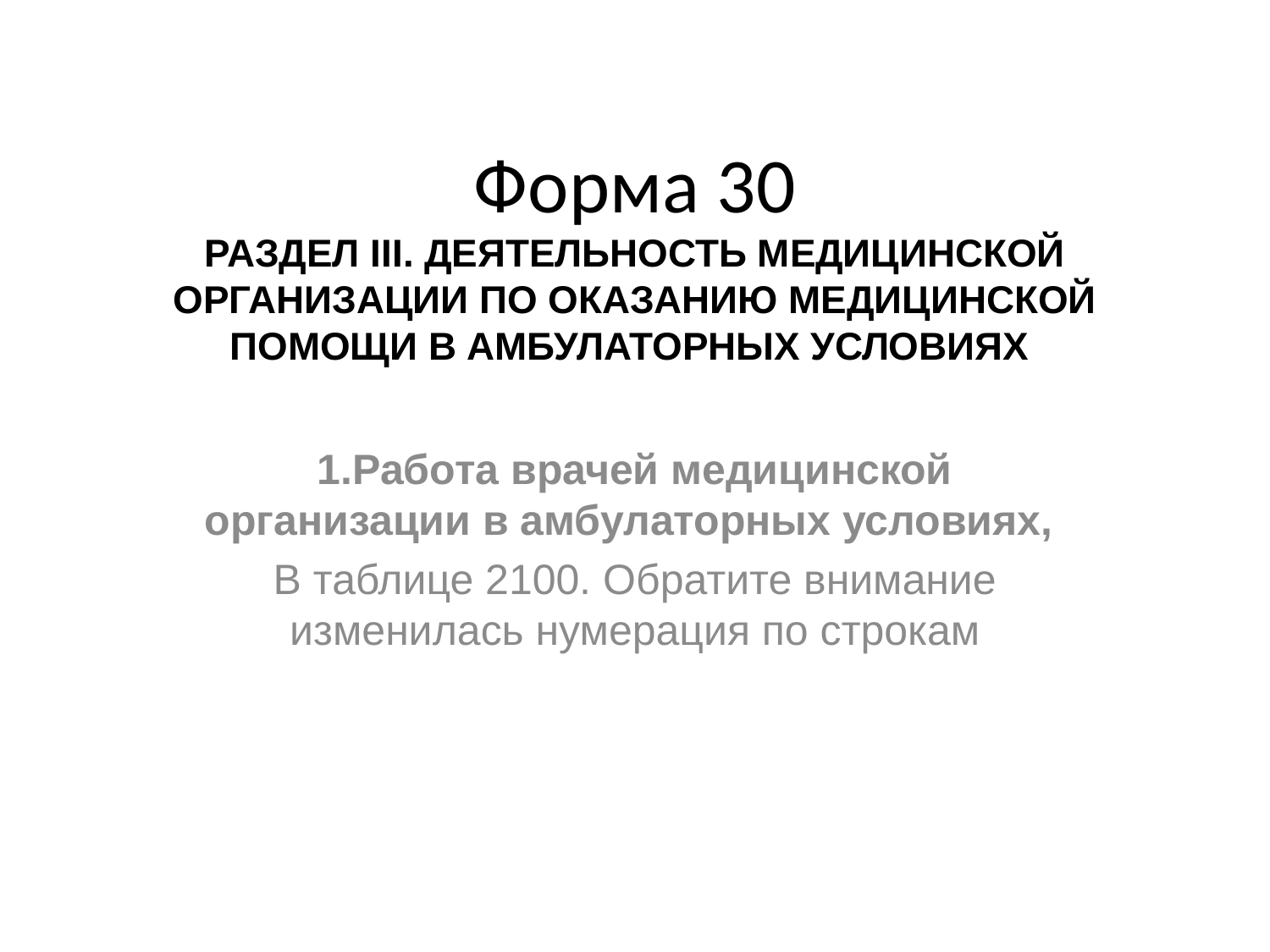

# Форма 30 РАЗДЕЛ III. ДЕЯТЕЛЬНОСТЬ МЕДИЦИНСКОЙ ОРГАНИЗАЦИИ ПО ОКАЗАНИЮ МЕДИЦИНСКОЙ ПОМОЩИ В АМБУЛАТОРНЫХ УСЛОВИЯХ
1.Работа врачей медицинской организации в амбулаторных условиях,
В таблице 2100. Обратите внимание изменилась нумерация по строкам